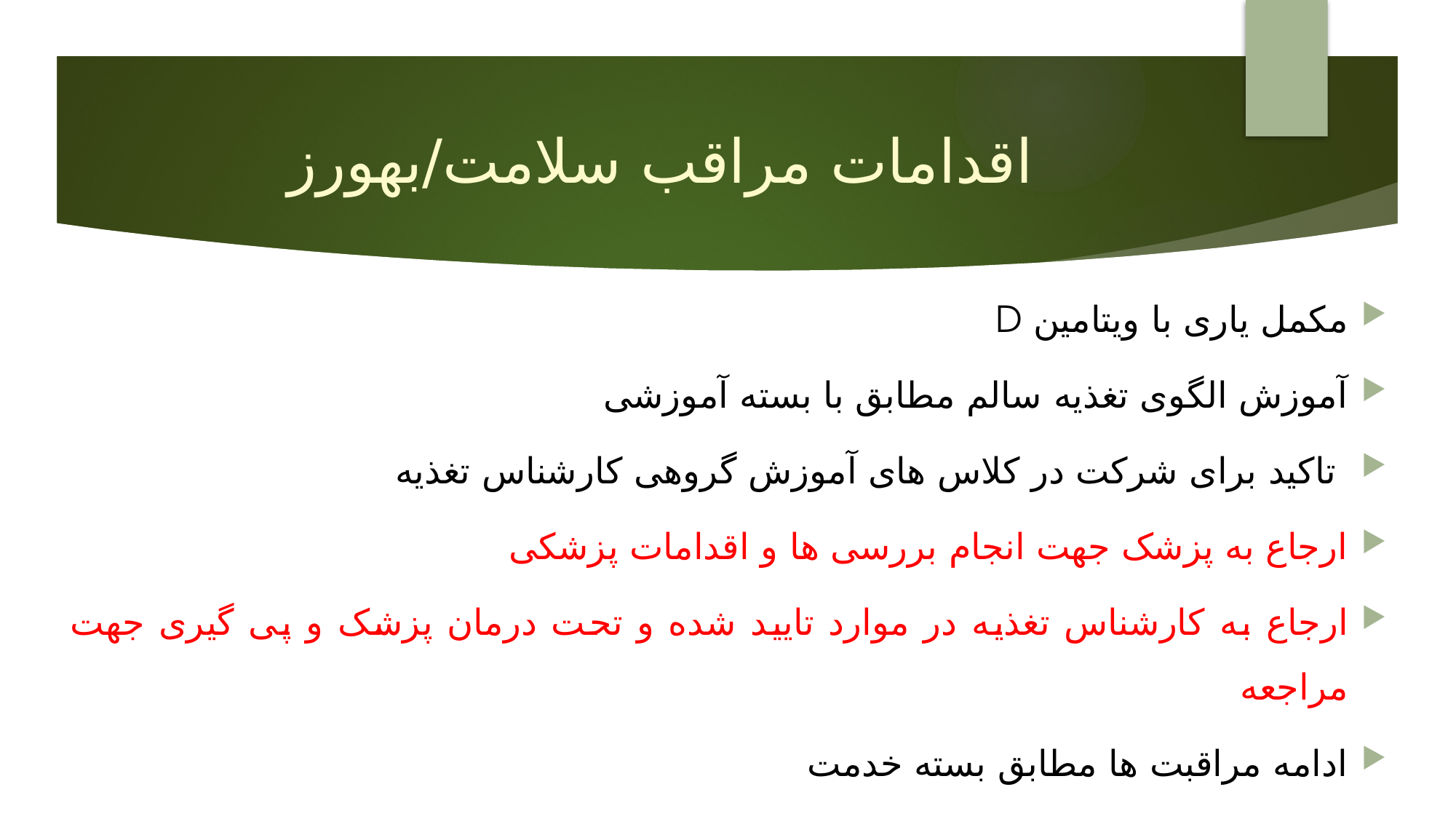

# اقدامات مراقب سلامت/بهورز
مکمل یاری با ویتامین D
آموزش الگوی تغذیه سالم مطابق با بسته آموزشی
 تاکید برای شرکت در کلاس های آموزش گروهی کارشناس تغذیه
ارجاع به پزشک جهت انجام بررسی ها و اقدامات پزشکی
ارجاع به کارشناس تغذیه در موارد تایید شده و تحت درمان پزشک و پی گیری جهت مراجعه
ادامه مراقبت ها مطابق بسته خدمت